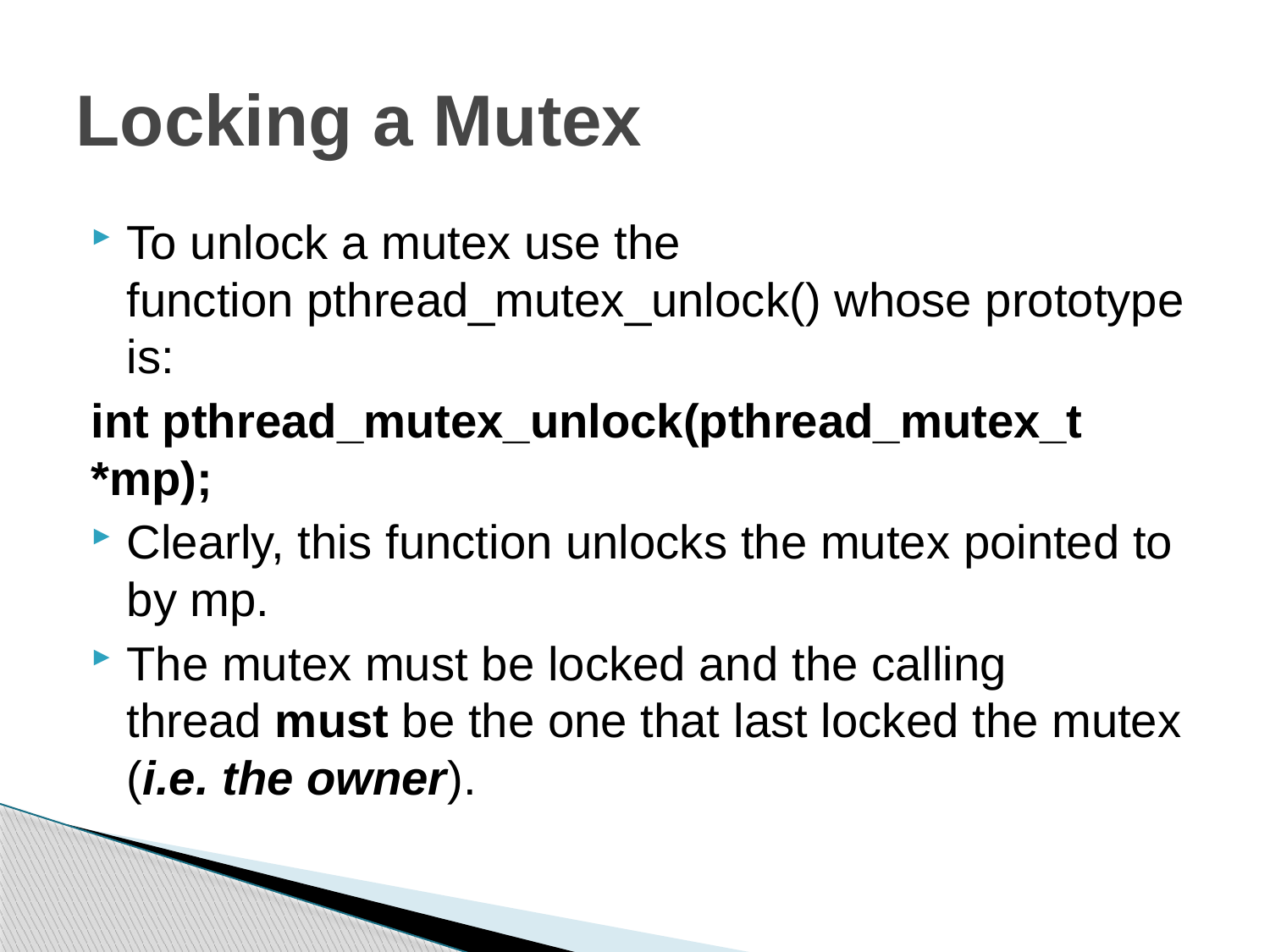

# Locking a Mutex
To unlock a mutex use the function pthread_mutex_unlock() whose prototype is:
int pthread_mutex_unlock(pthread_mutex_t *mp);
Clearly, this function unlocks the mutex pointed to by mp.
The mutex must be locked and the calling thread must be the one that last locked the mutex (i.e. the owner).